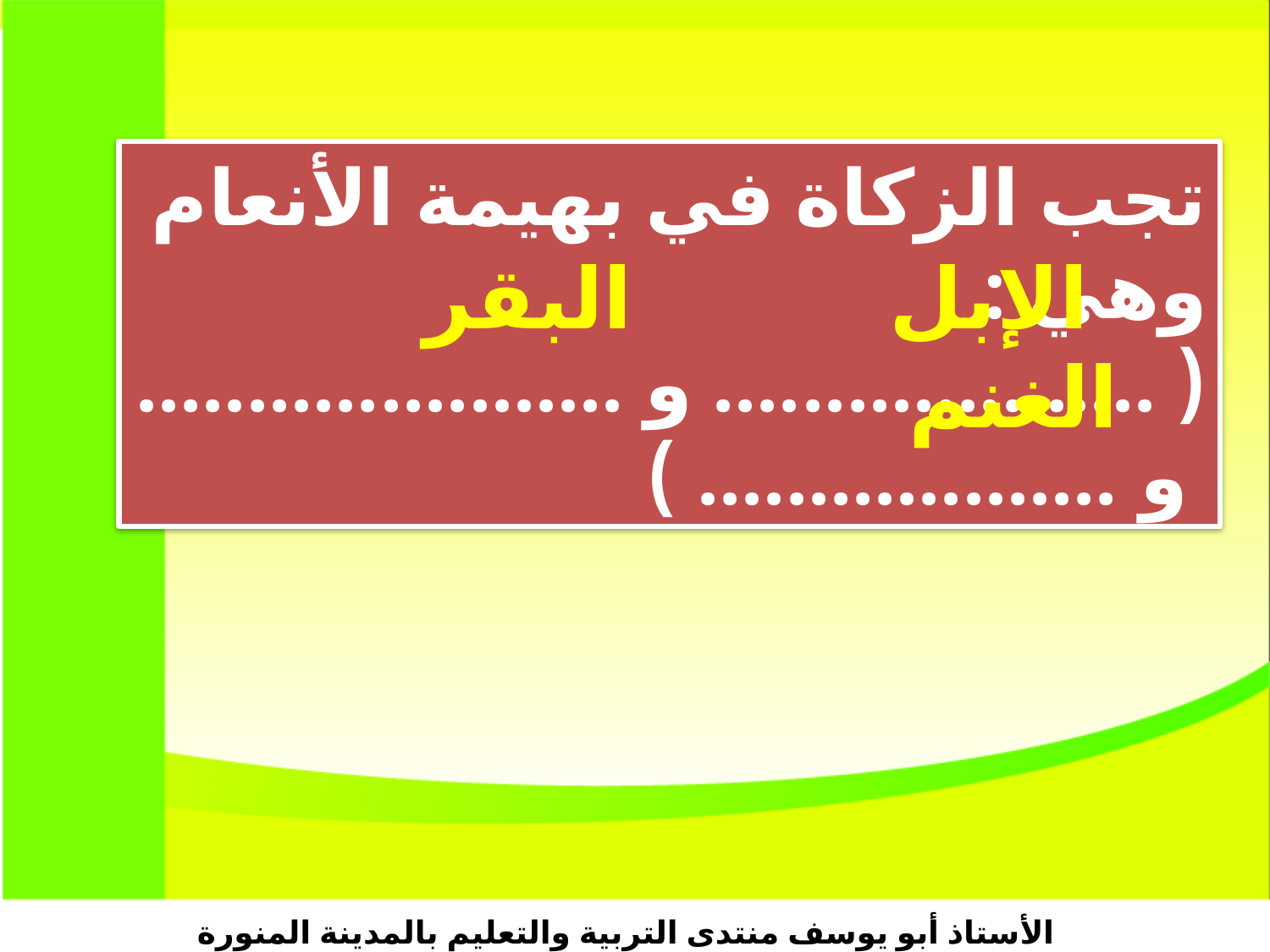

تجب الزكاة في بهيمة الأنعام وهي :
( .................... و ......................  و ................... )
البقر
الإبل
الغنم
الأستاذ أبو يوسف منتدى التربية والتعليم بالمدينة المنورة